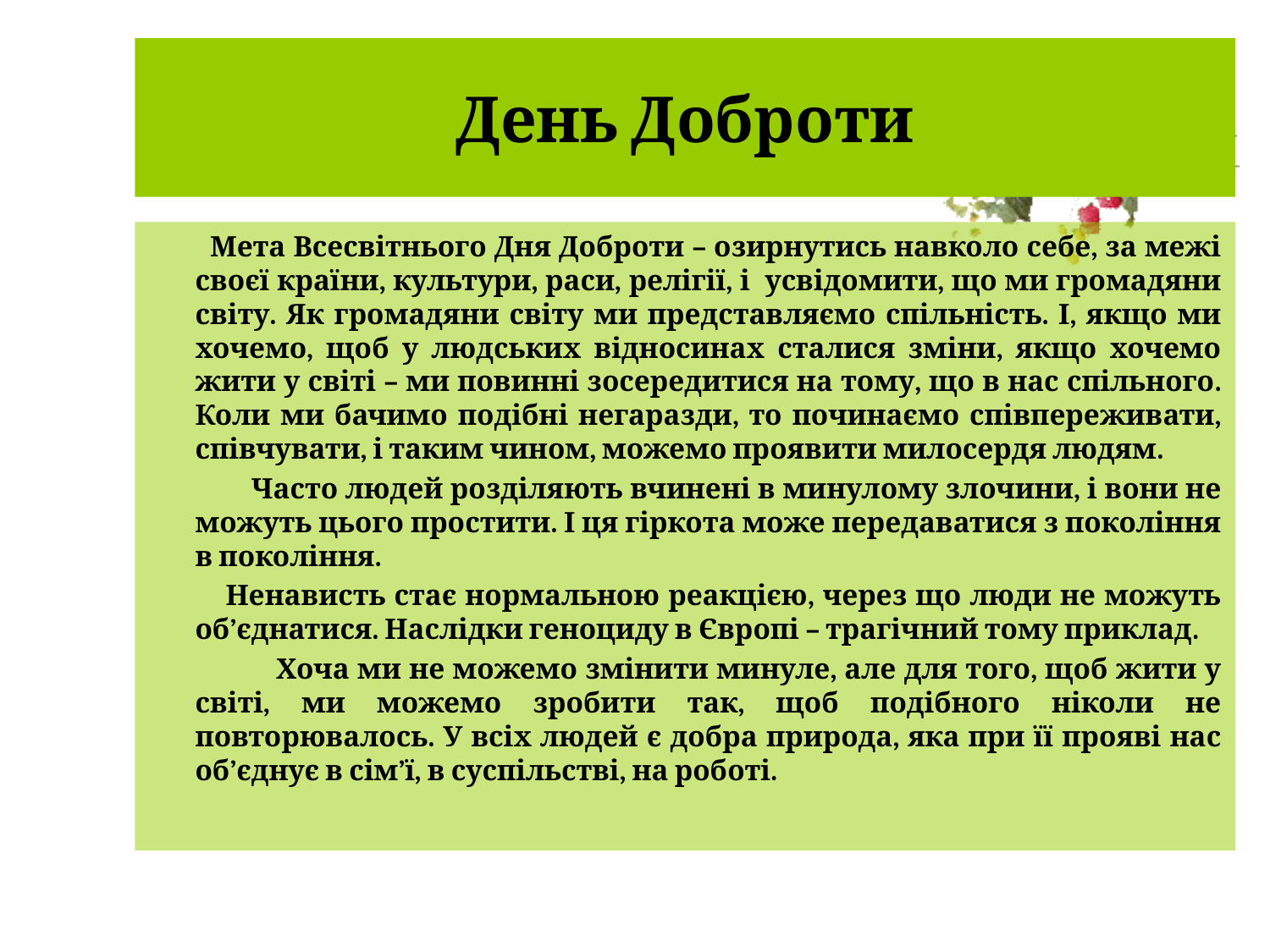

День Доброти
        Мета Всесвітнього Дня Доброти – озирнутись навколо себе, за межі своєї країни, культури, раси, релігії, і  усвідомити, що ми громадяни світу. Як громадяни світу ми представляємо спільність. І, якщо ми хочемо, щоб у людських відносинах сталися зміни, якщо хочемо жити у світі – ми повинні зосередитися на тому, що в нас спільного. Коли ми бачимо подібні негаразди, то починаємо співпереживати, співчувати, і таким чином, можемо проявити милосердя людям.
              Часто людей розділяють вчинені в минулому злочини, і вони не можуть цього простити. І ця гіркота може передаватися з покоління в покоління.
         Ненависть стає нормальною реакцією, через що люди не можуть об’єднатися. Наслідки геноциду в Європі – трагічний тому приклад.
                Хоча ми не можемо змінити минуле, але для того, щоб жити у світі, ми можемо зробити так, щоб подібного ніколи не повторювалось. У всіх людей є добра природа, яка при її прояві нас об’єднує в сім’ї, в суспільстві, на роботі.